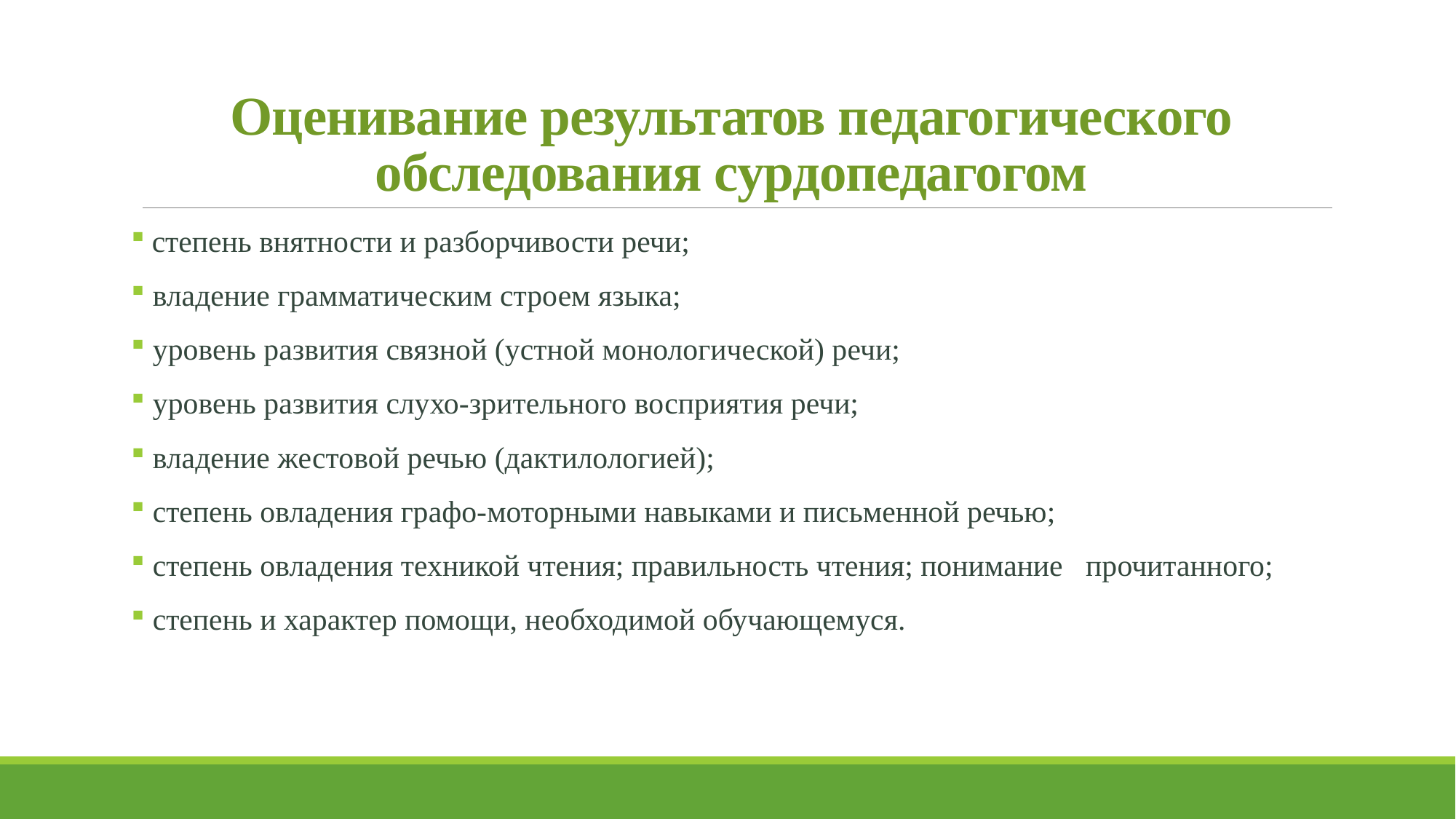

# Оценивание результатов педагогического обследования сурдопедагогом
 степень внятности и разборчивости речи;
 владение грамматическим строем языка;
 уровень развития связной (устной монологической) речи;
 уровень развития слухо-зрительного восприятия речи;
 владение жестовой речью (дактилологией);
 степень овладения графо-моторными навыками и письменной речью;
 степень овладения техникой чтения; правильность чтения; понимание   прочитанного;
 степень и характер помощи, необходимой обучающемуся.